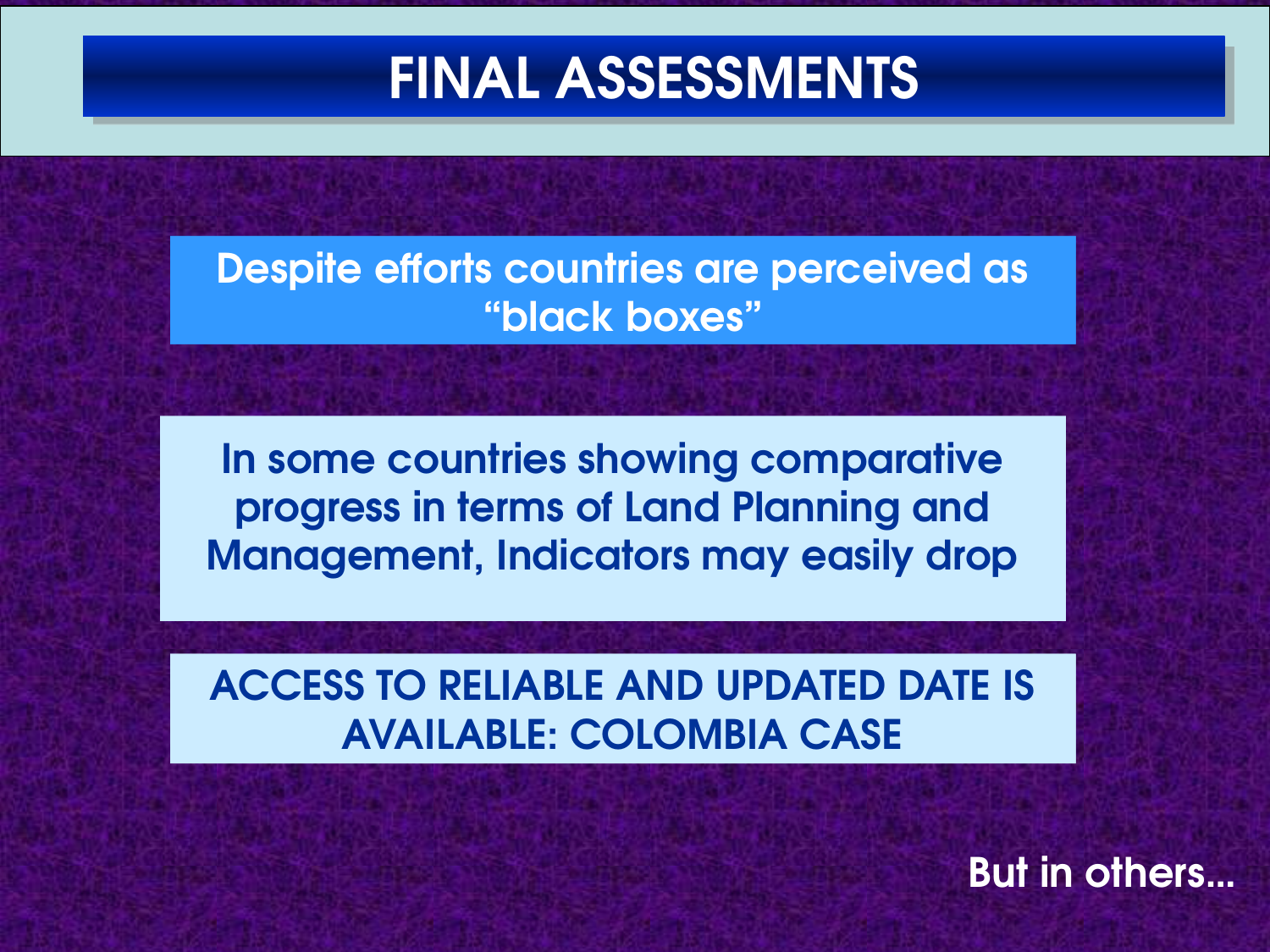

FINAL ASSESSMENTS

Despite efforts countries are perceived as “black boxes”
A pesar de los esfuerzos los países aparecen
A pesar de los esfuerzos los países aparecen
como “cajas negras”
como “cajas negras”

In some countries showing comparative progress in terms of Land Planning and Management, Indicators may easily drop
En algunos países con avances
En algunos países con avances
comparativos en Planificación y
comparativos en Planificación y
Ordenamiento del Territorio los Indicadores
Ordenamiento del Territorio los Indicadores
pueden bajar con mayor facilidad
pueden bajar con mayor facilidad

ACCESS TO RELIABLE AND UPDATED DATE IS AVAILABLE: COLOMBIA CASE
HAY ACCESO A INFORMACION CONFIABLE Y
HAY ACCESO A INFORMACION CONFIABLE Y
ACTUALIZADA
: CASO COLOMBIA
ACTUALIZADA
: CASO COLOMBIA
But in others…